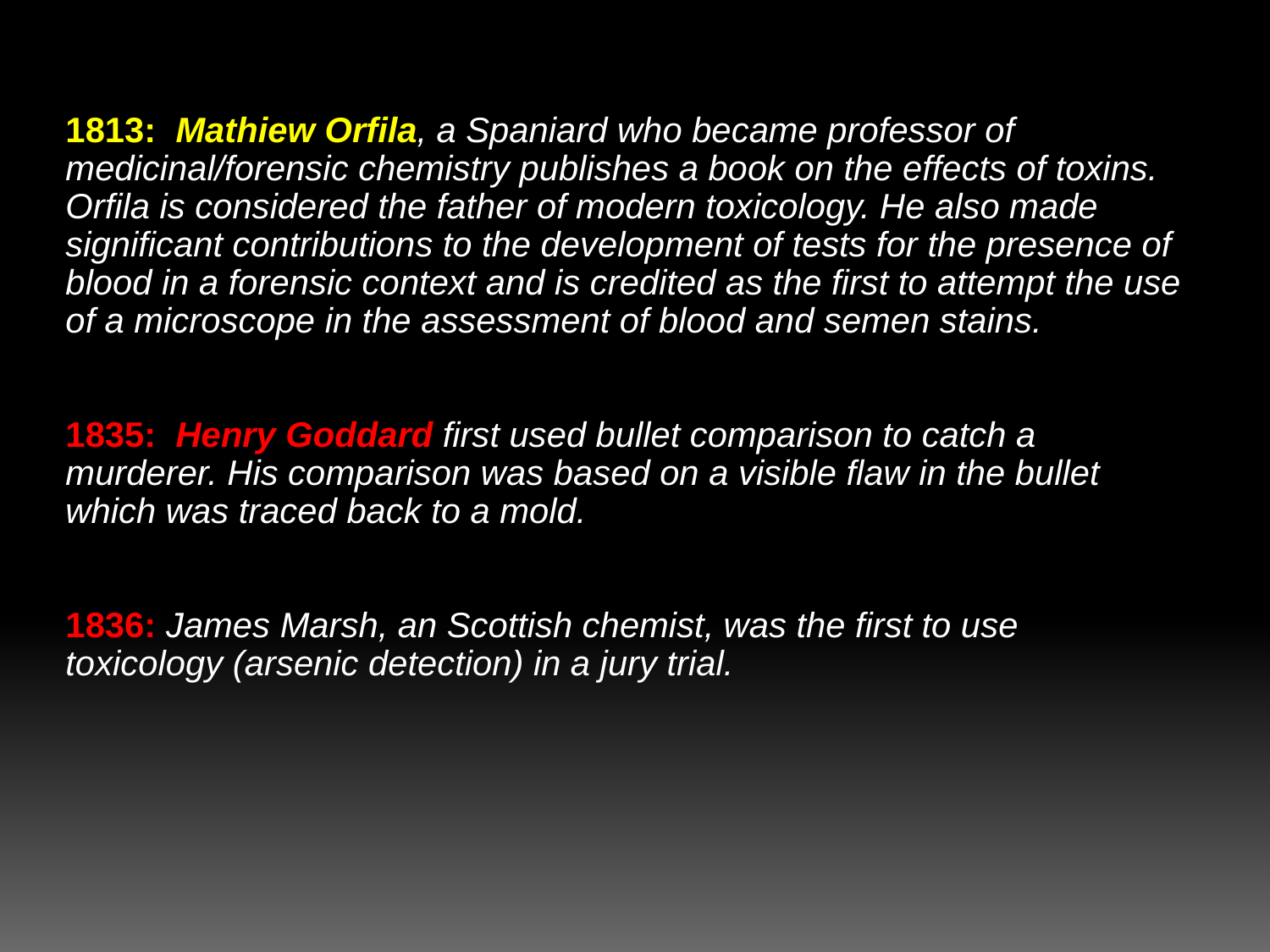

1813:  Mathiew Orfila, a Spaniard who became professor of medicinal/forensic chemistry publishes a book on the effects of toxins.  Orfila is considered the father of modern toxicology. He also made significant contributions to the development of tests for the presence of blood in a forensic context and is credited as the first to attempt the use of a microscope in the assessment of blood and semen stains.

1835:  Henry Goddard first used bullet comparison to catch a murderer. His comparison was based on a visible flaw in the bullet which was traced back to a mold.

1836: James Marsh, an Scottish chemist, was the first to use toxicology (arsenic detection) in a jury trial.